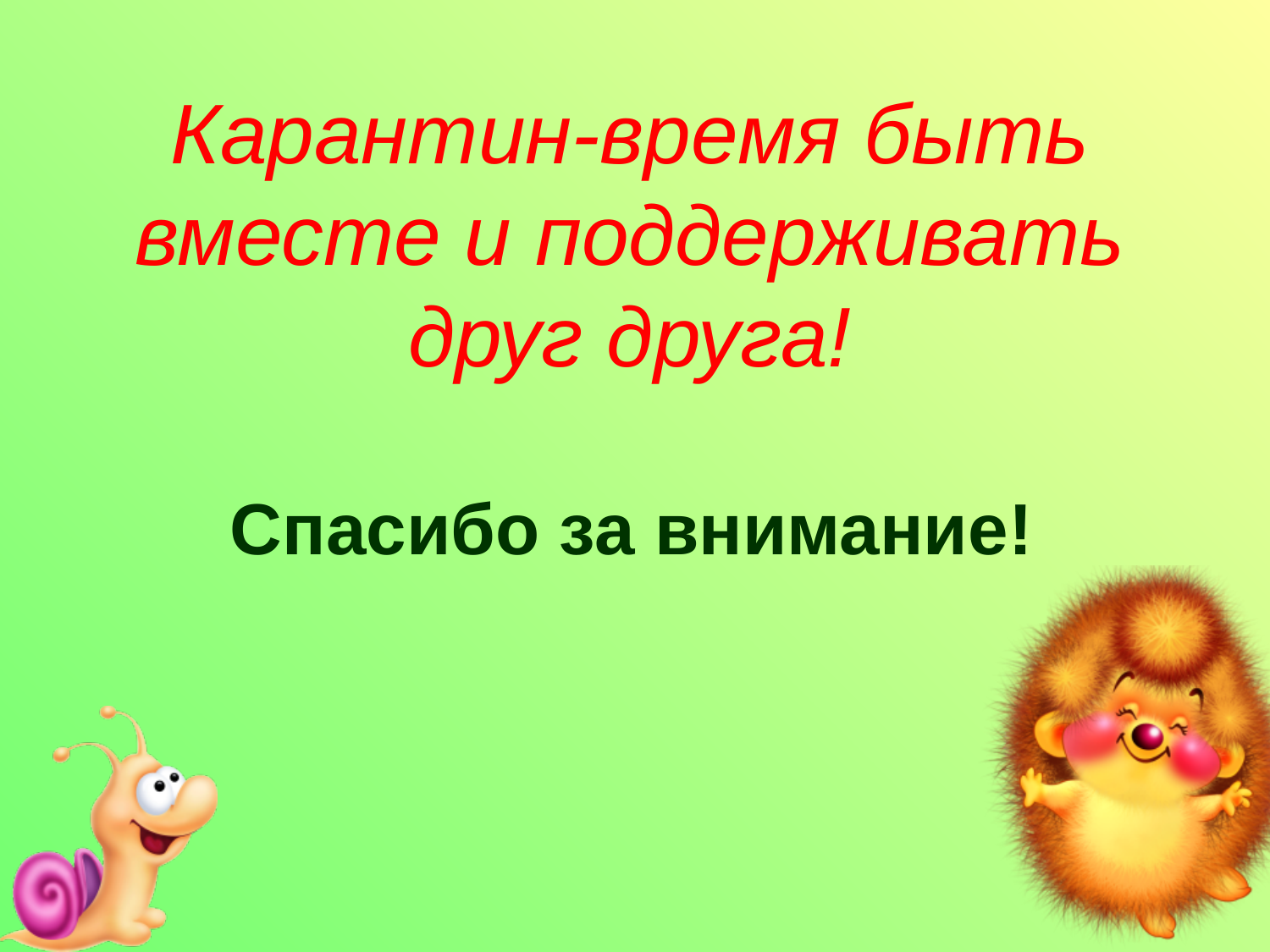

# Карантин-время быть вместе и поддерживать друг друга!
Спасибо за внимание!